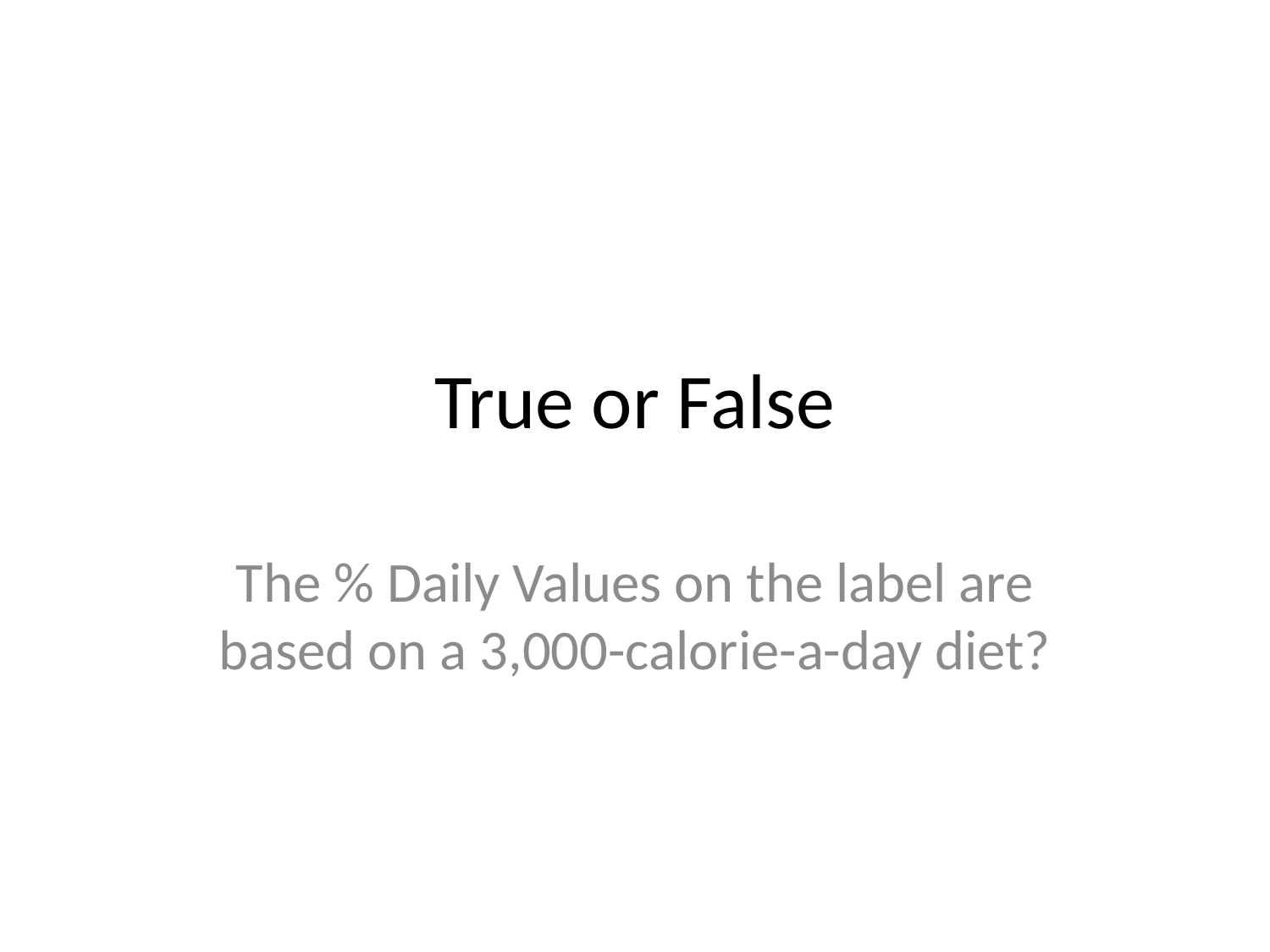

# True or False
The % Daily Values on the label are based on a 3,000-calorie-a-day diet?